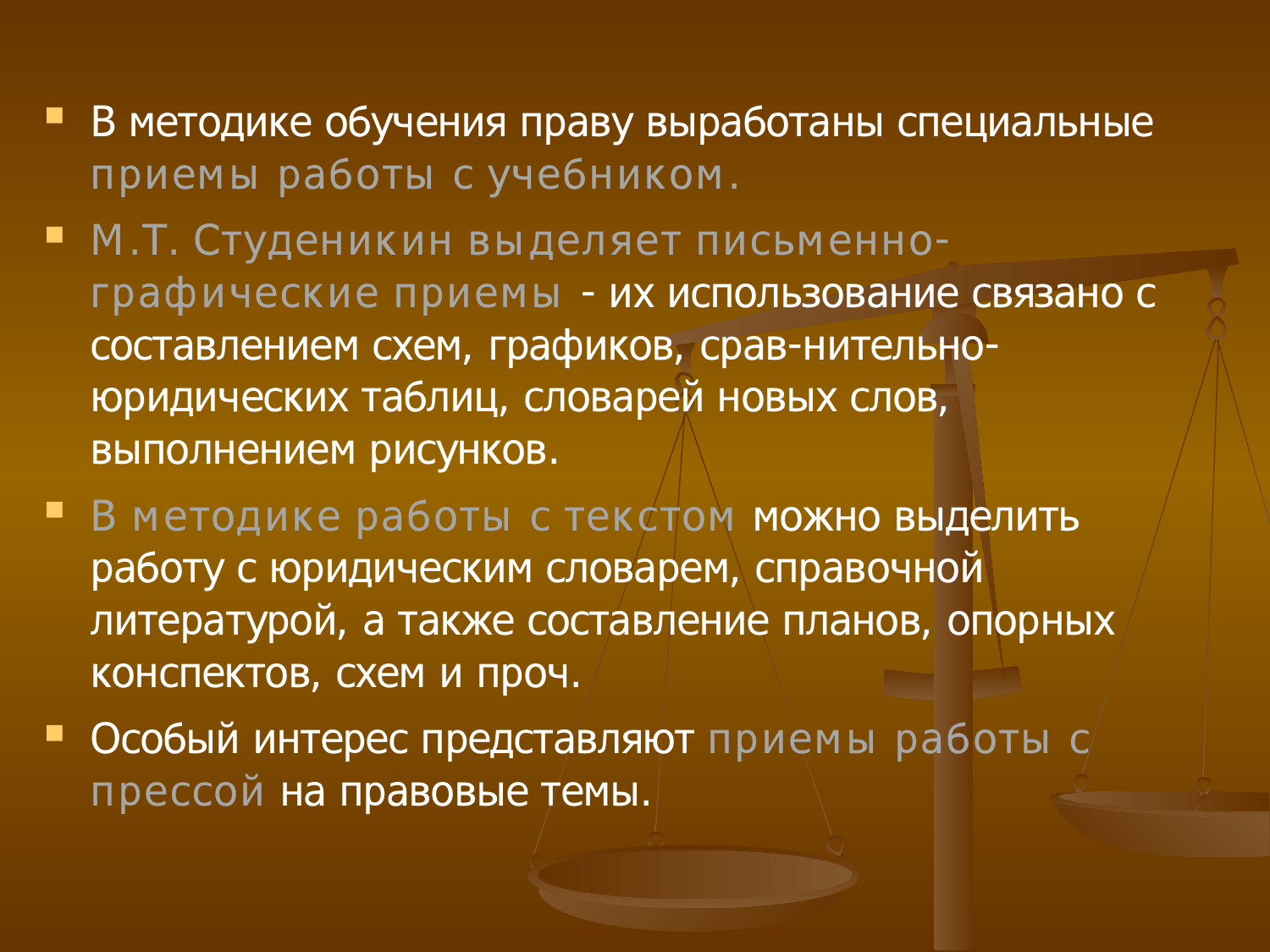

В методике обучения праву выработаны специальные приемы работы с учебником.
М.Т. Студеникин выделяет письменно-графические приемы - их использование связано с составлением схем, графиков, срав-нительно-юридических таблиц, словарей новых слов, выполнением рисунков.
В методике работы с текстом можно выделить работу с юридическим словарем, справочной литературой, а также составление планов, опорных конспектов, схем и проч.
Особый интерес представляют приемы работы с прессой на правовые темы.